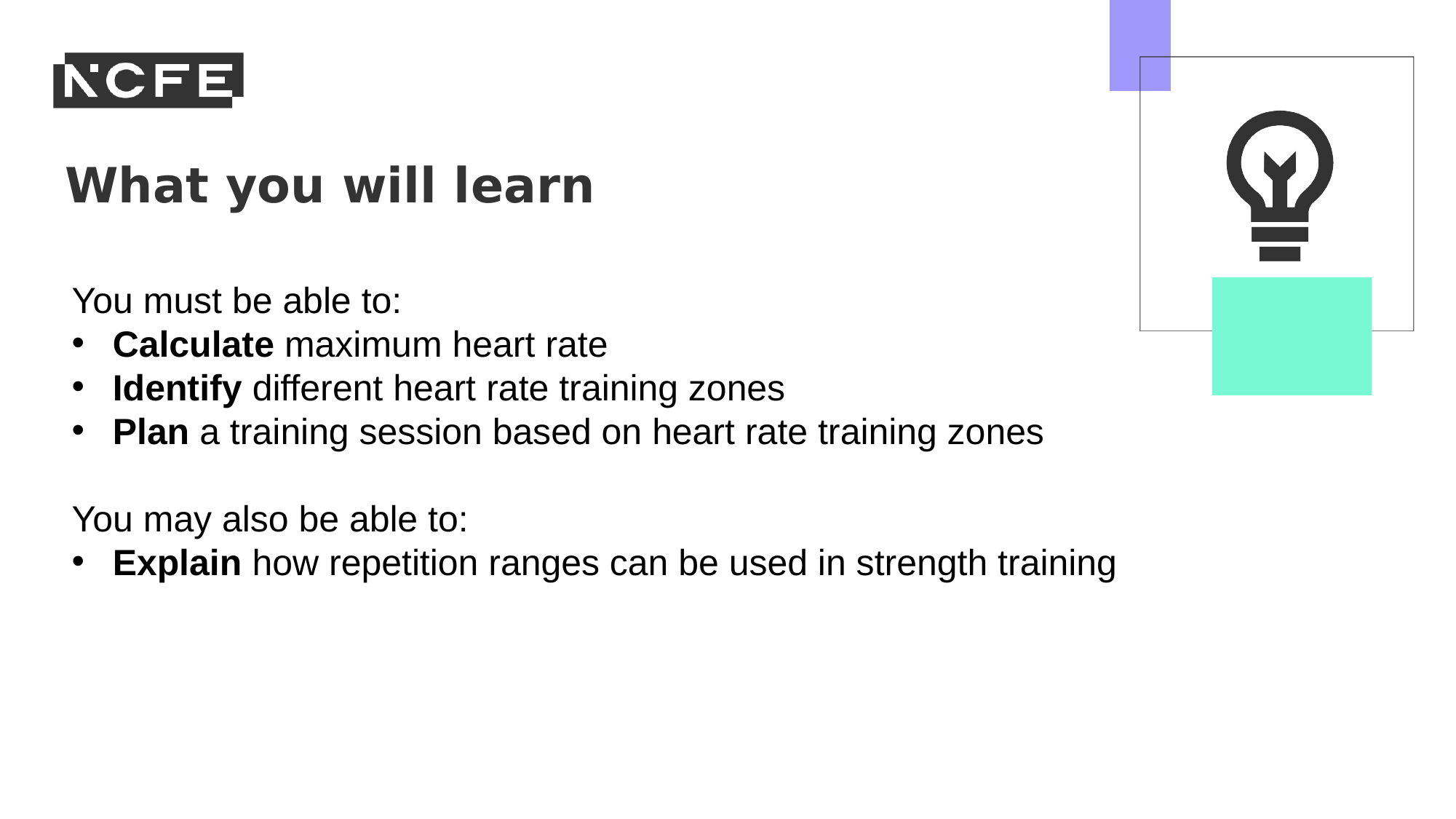

You must be able to:
Calculate maximum heart rate
Identify different heart rate training zones
Plan a training session based on heart rate training zones

You may also be able to:
Explain how repetition ranges can be used in strength training